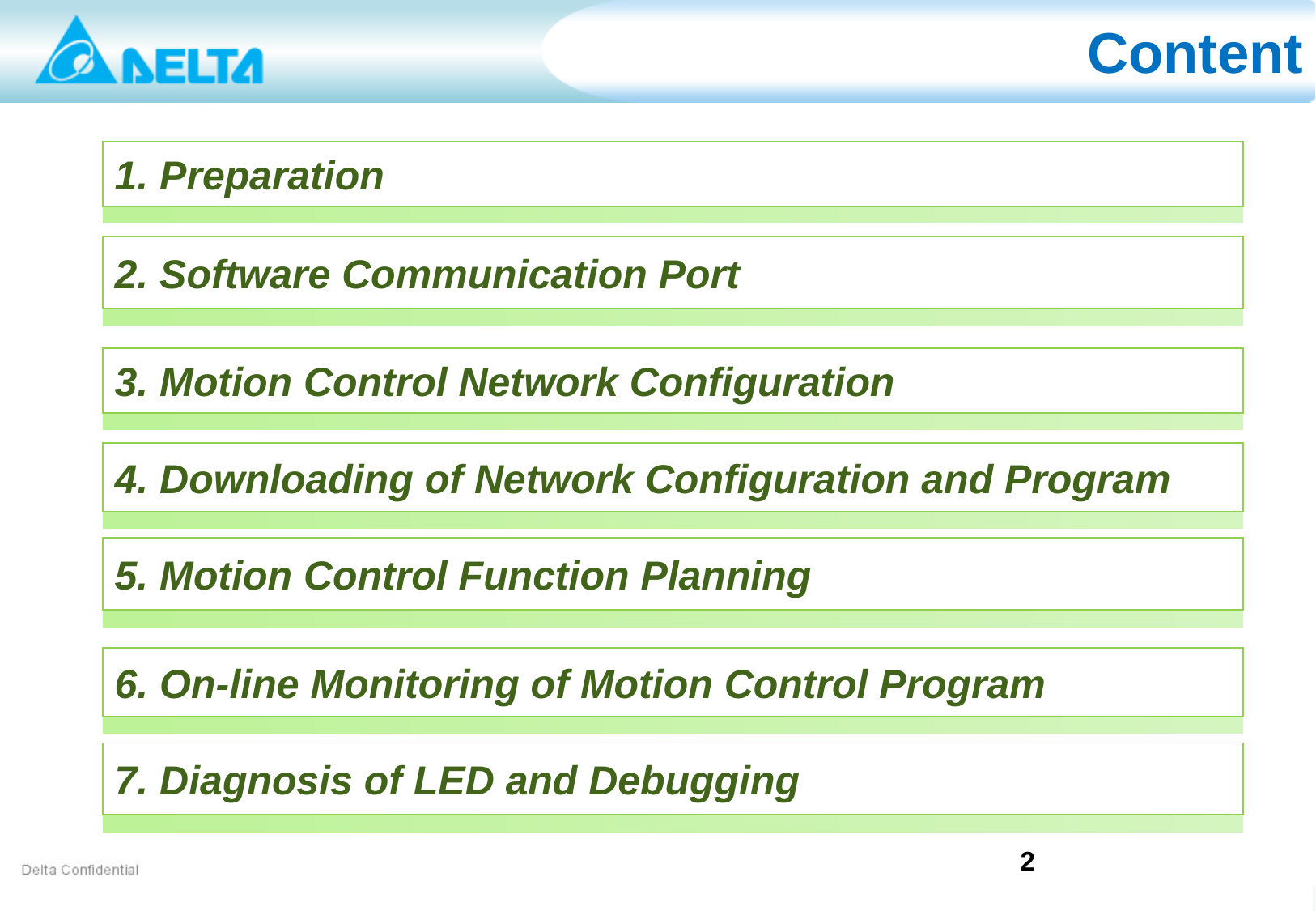

# Content
1. Preparation

2. Software Communication Port

3. Motion Control Network Configuration

4. Downloading of Network Configuration and Program

5. Motion Control Function Planning

6. On-line Monitoring of Motion Control Program

7. Diagnosis of LED and Debugging

2